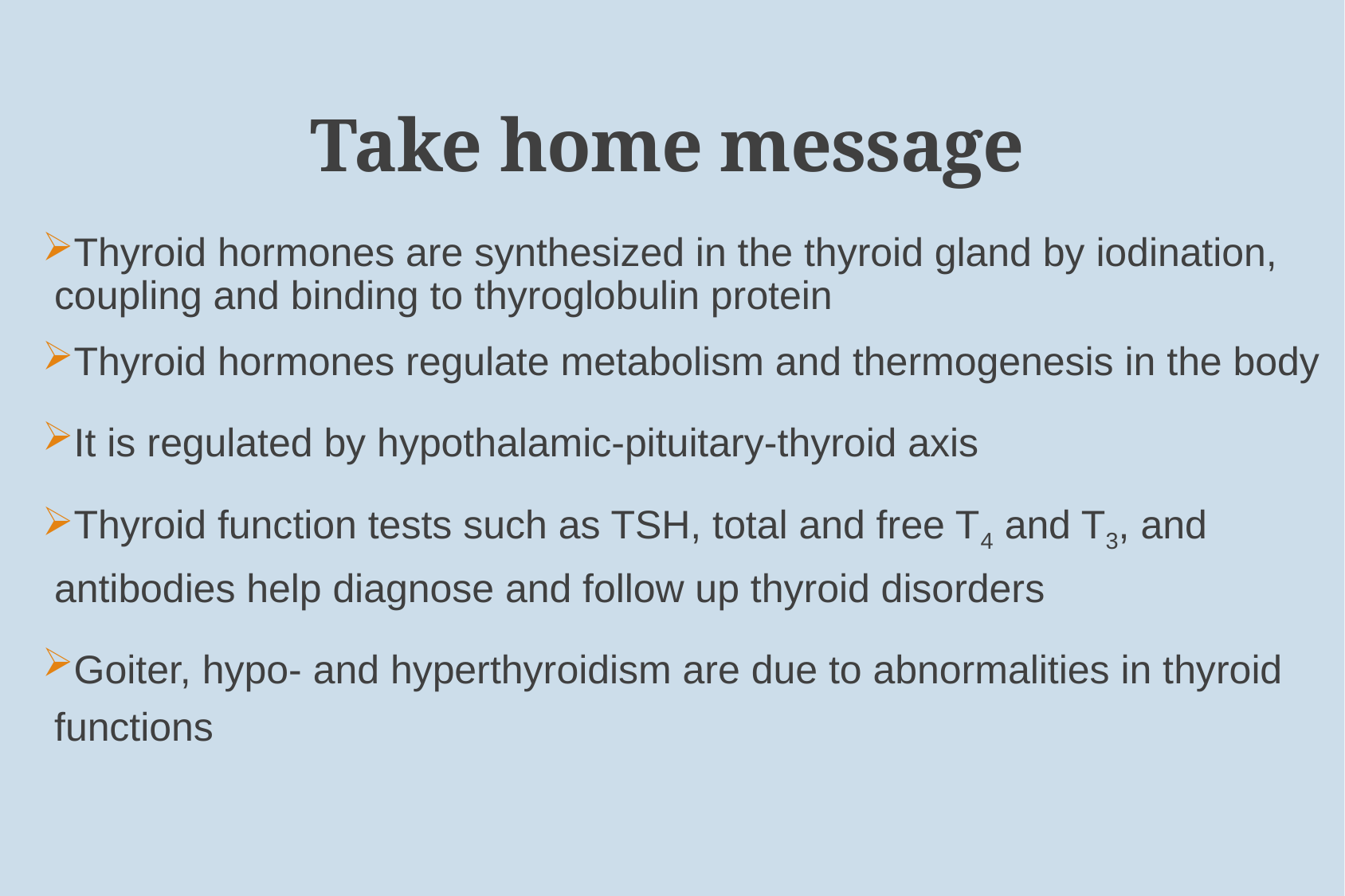

# Take home message
Thyroid hormones are synthesized in the thyroid gland by iodination, coupling and binding to thyroglobulin protein
Thyroid hormones regulate metabolism and thermogenesis in the body
It is regulated by hypothalamic-pituitary-thyroid axis
Thyroid function tests such as TSH, total and free T4 and T3, and antibodies help diagnose and follow up thyroid disorders
Goiter, hypo- and hyperthyroidism are due to abnormalities in thyroid functions